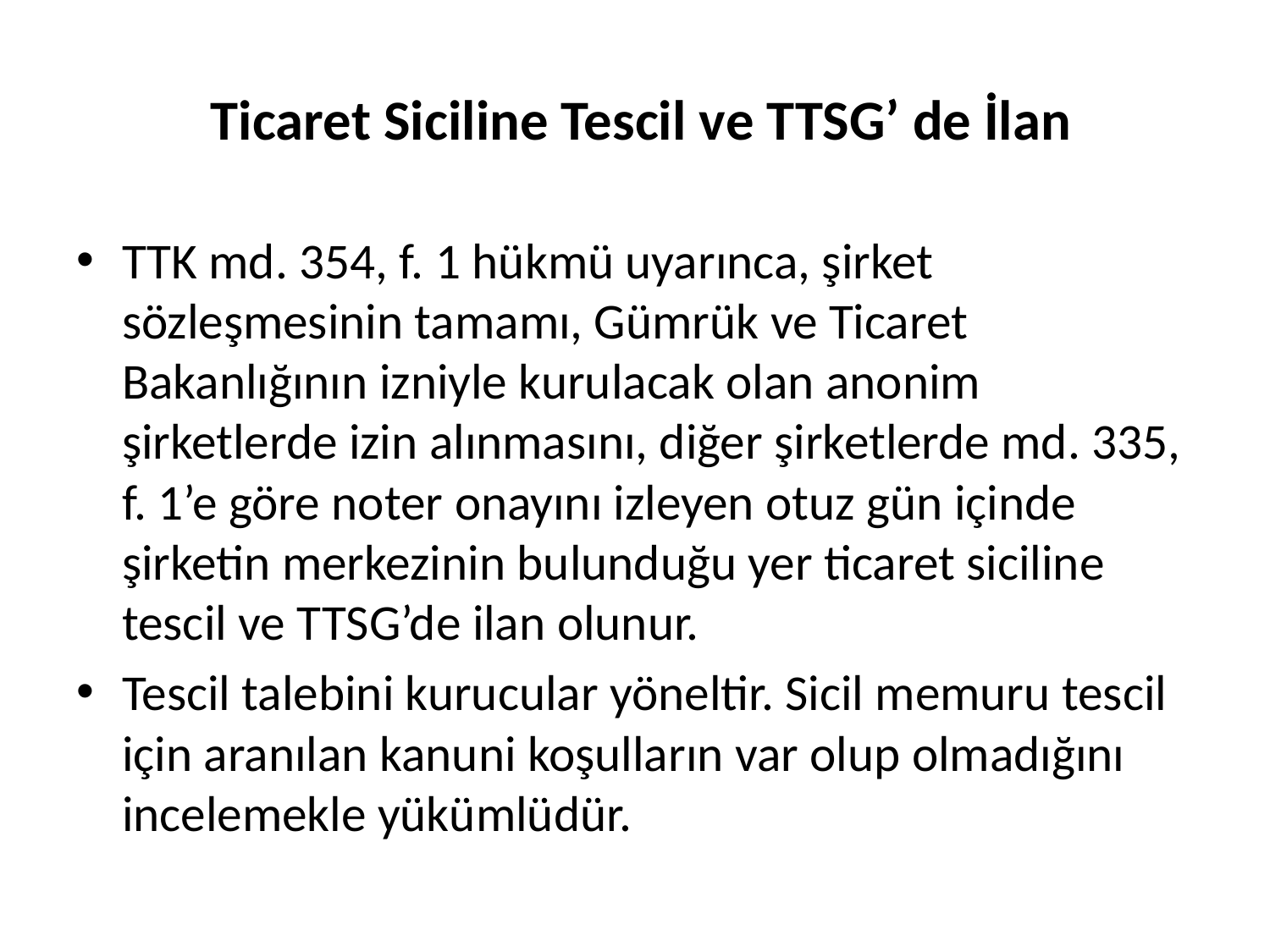

# Ticaret Siciline Tescil ve TTSG’ de İlan
TTK md. 354, f. 1 hükmü uyarınca, şirket sözleşmesinin tamamı, Gümrük ve Ticaret Bakanlığının izniyle kurulacak olan anonim şirketlerde izin alınmasını, diğer şirketlerde md. 335, f. 1’e göre noter onayını izleyen otuz gün içinde şirketin merkezinin bulunduğu yer ticaret siciline tescil ve TTSG’de ilan olunur.
Tescil talebini kurucular yöneltir. Sicil memuru tescil için aranılan kanuni koşulların var olup olmadığını incelemekle yükümlüdür.